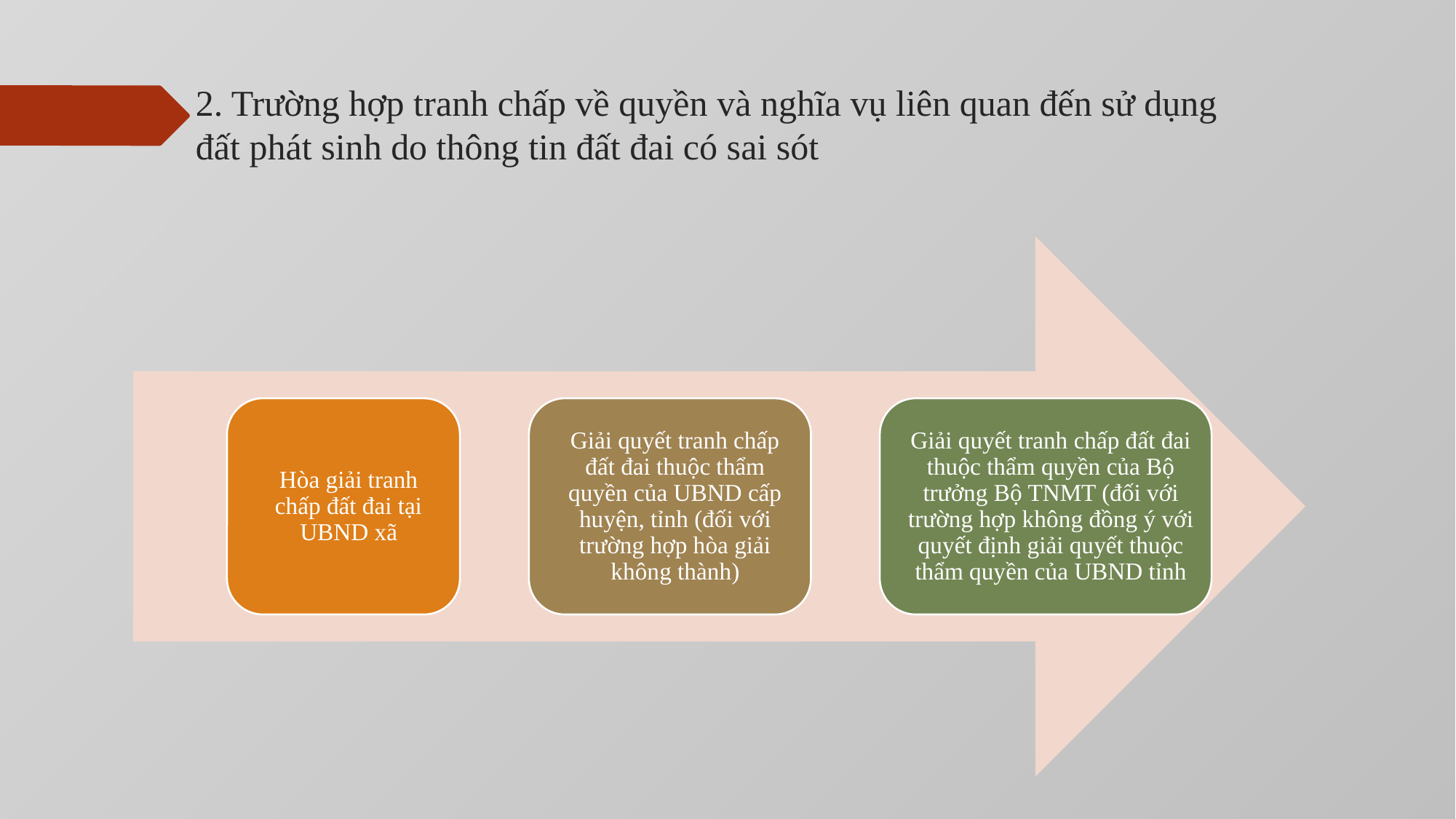

# 2. Trường hợp tranh chấp về quyền và nghĩa vụ liên quan đến sử dụng đất phát sinh do thông tin đất đai có sai sót
Hòa giải tranh chấp đất đai tại UBND xã
Giải quyết tranh chấp đất đai thuộc thẩm quyền của UBND cấp huyện, tỉnh (đối với trường hợp hòa giải không thành)
Giải quyết tranh chấp đất đai thuộc thẩm quyền của Bộ trưởng Bộ TNMT (đối với trường hợp không đồng ý với quyết định giải quyết thuộc thẩm quyền của UBND tỉnh